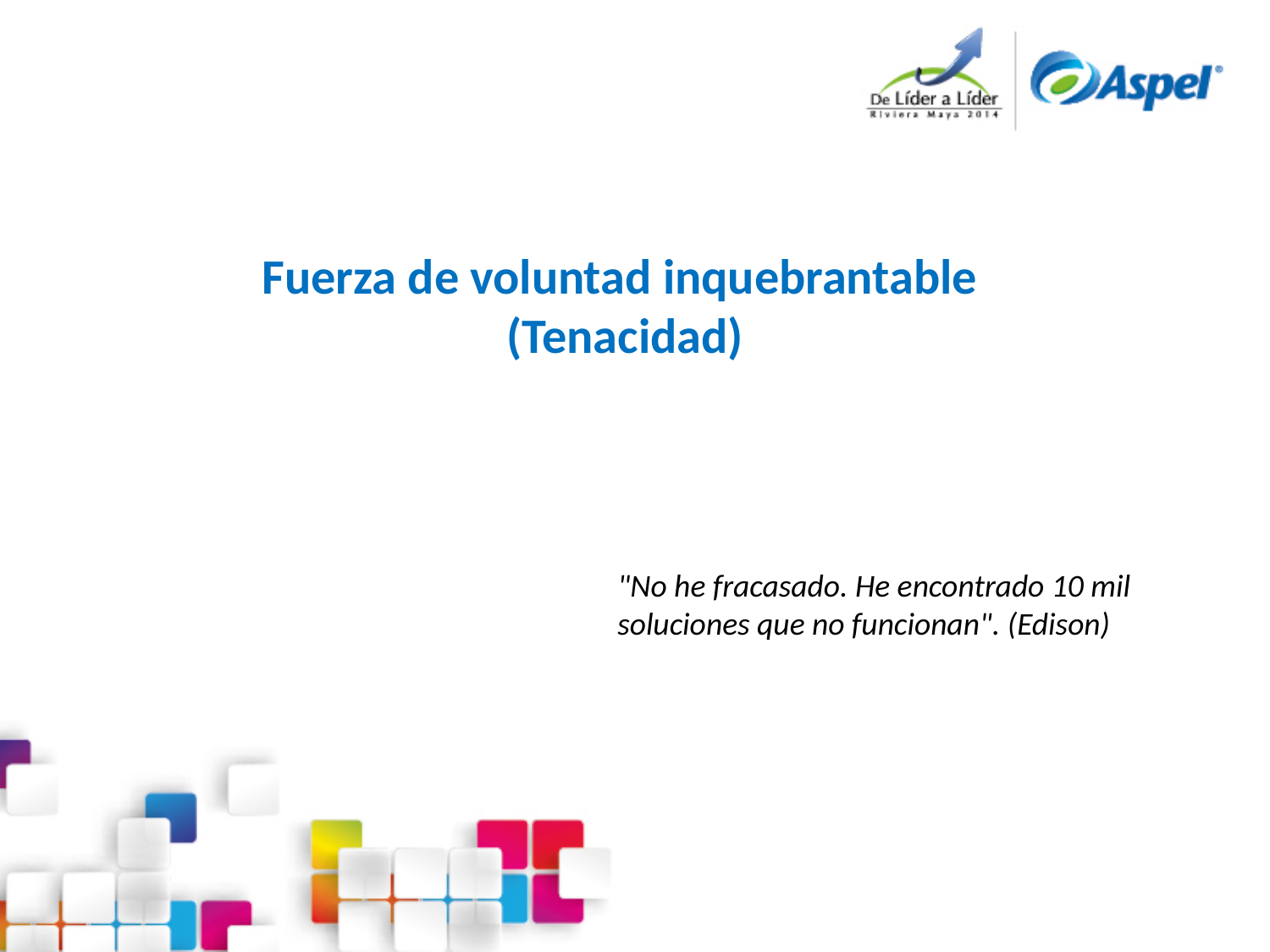

Fuerza de voluntad inquebrantable
(Tenacidad)
"No he fracasado. He encontrado 10 mil
soluciones que no funcionan". (Edison)